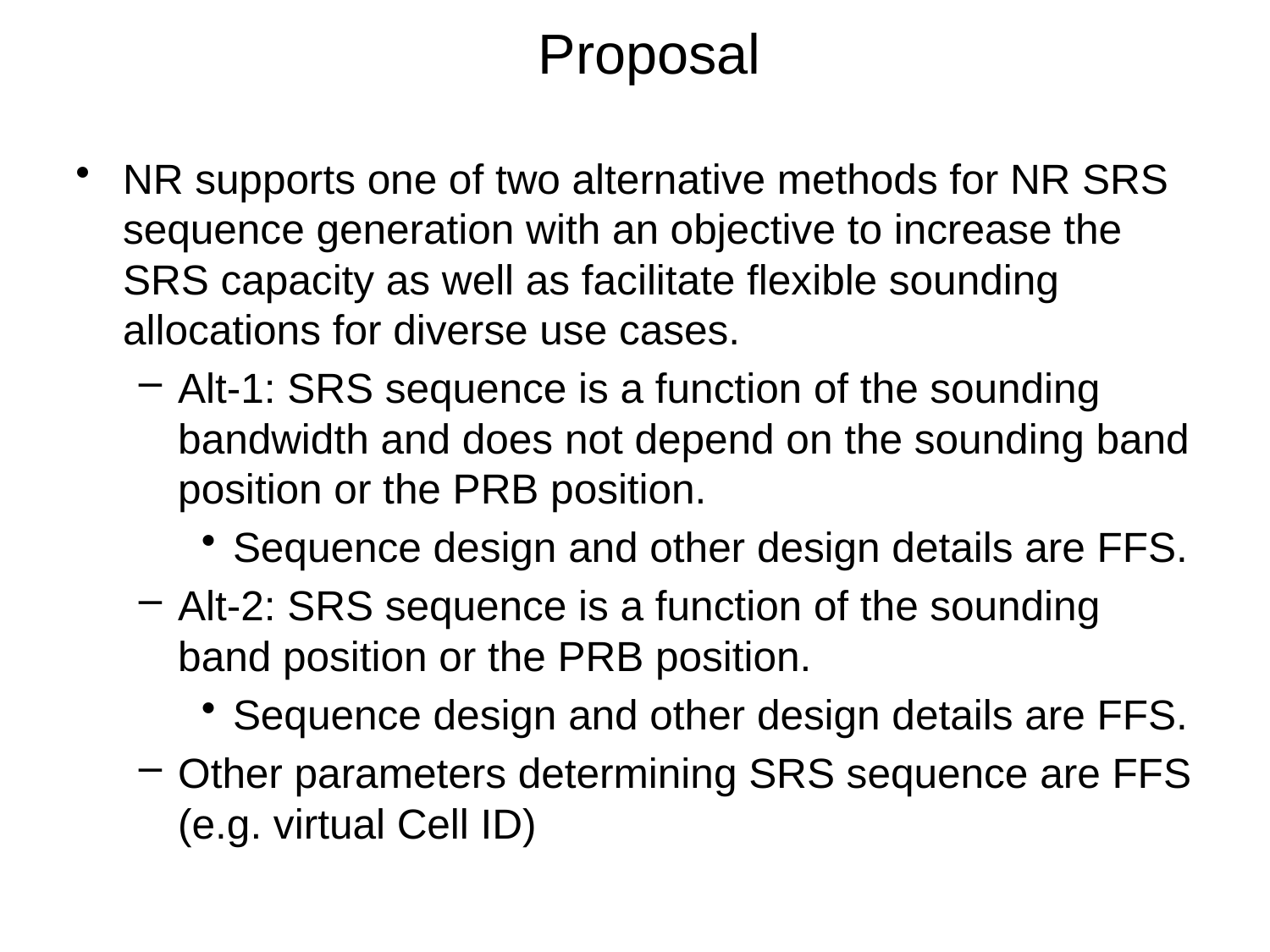

Proposal
NR supports one of two alternative methods for NR SRS sequence generation with an objective to increase the SRS capacity as well as facilitate flexible sounding allocations for diverse use cases.
Alt-1: SRS sequence is a function of the sounding bandwidth and does not depend on the sounding band position or the PRB position.
Sequence design and other design details are FFS.
Alt-2: SRS sequence is a function of the sounding band position or the PRB position.
Sequence design and other design details are FFS.
Other parameters determining SRS sequence are FFS (e.g. virtual Cell ID)